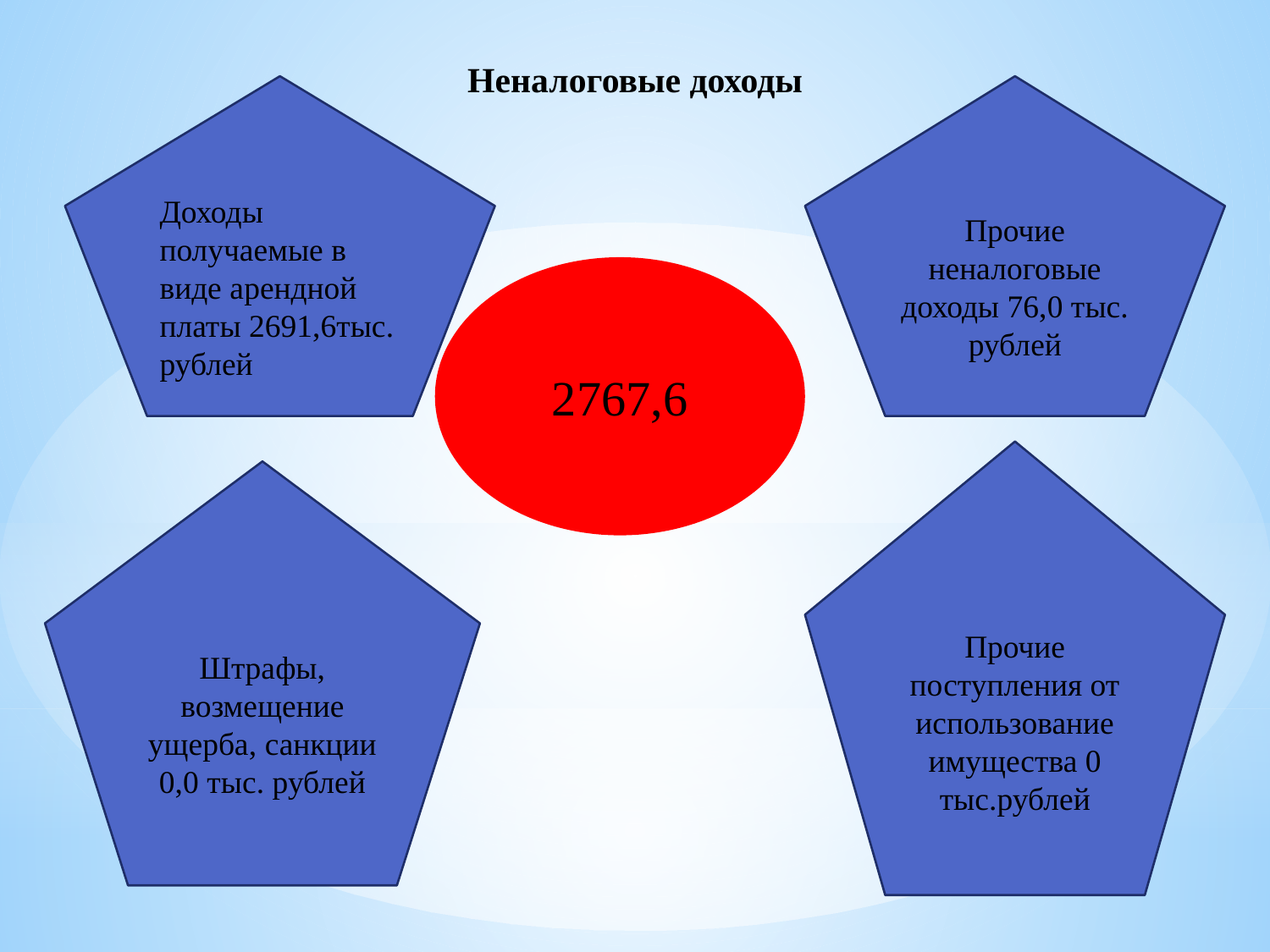

# Неналоговые доходы
Доходы получаемые в виде арендной платы 2691,6тыс. рублей
Прочие неналоговые доходы 76,0 тыс. рублей
2767,6
Прочие поступления от использование имущества 0 тыс.рублей
Штрафы, возмещение ущерба, санкции 0,0 тыс. рублей